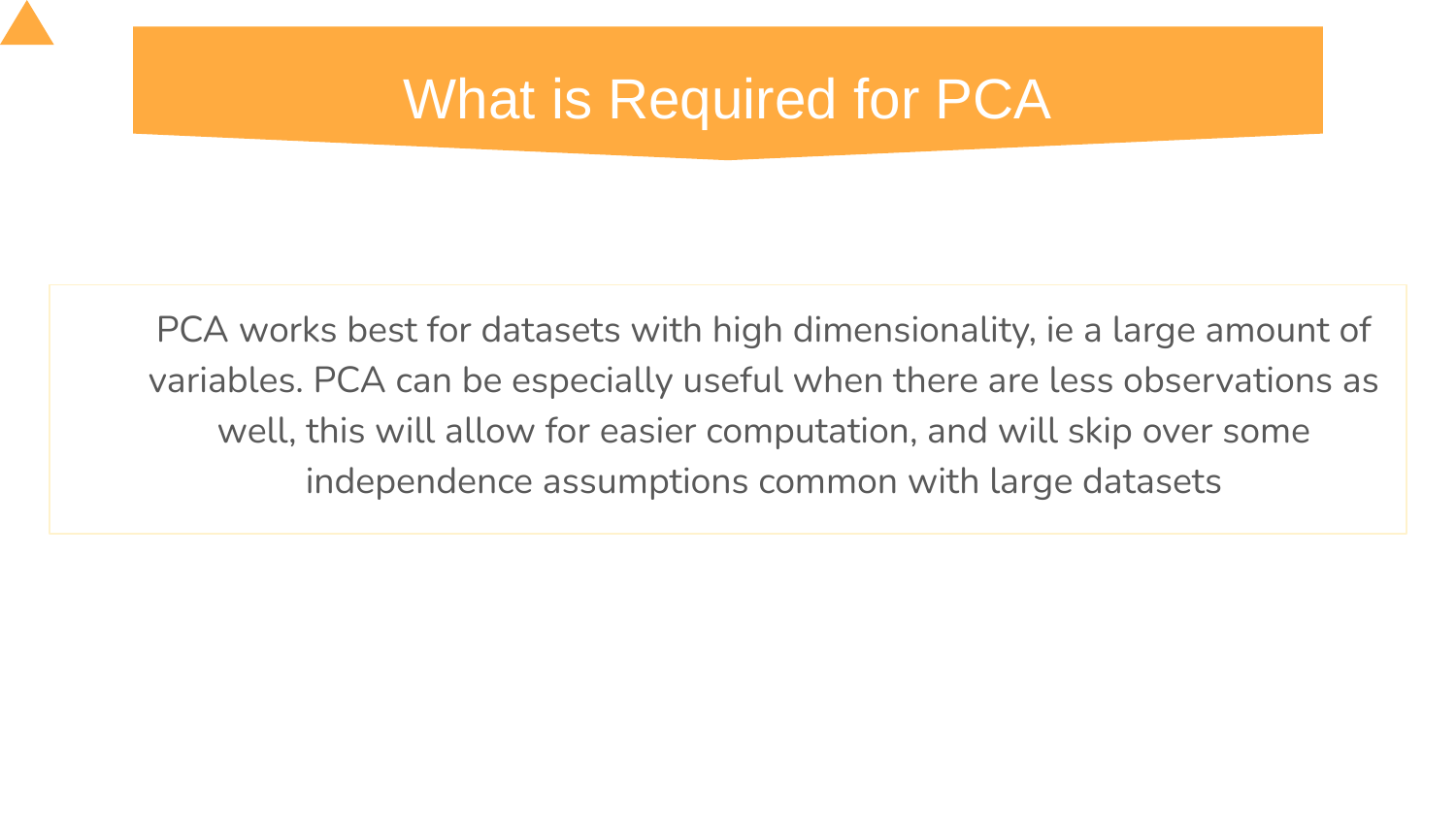

# What is Required for PCA
PCA works best for datasets with high dimensionality, ie a large amount of variables. PCA can be especially useful when there are less observations as well, this will allow for easier computation, and will skip over some independence assumptions common with large datasets